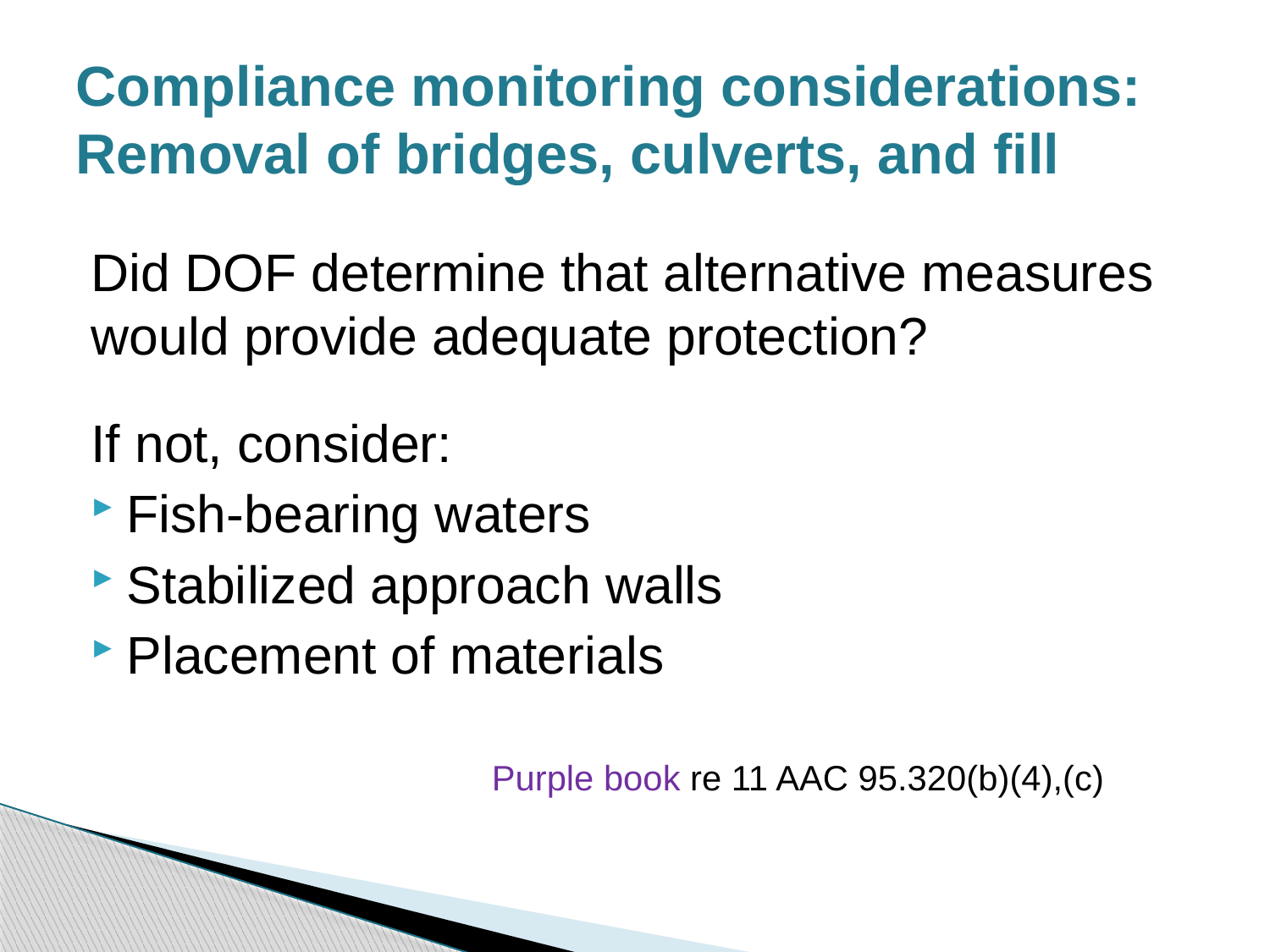

# Compliance monitoring considerations: Removal of bridges, culverts, and fill
Did DOF determine that alternative measures would provide adequate protection?

If not, consider:
Fish-bearing waters
Stabilized approach walls
Placement of materials

			  Purple book re 11 AAC 95.320(b)(4),(c)